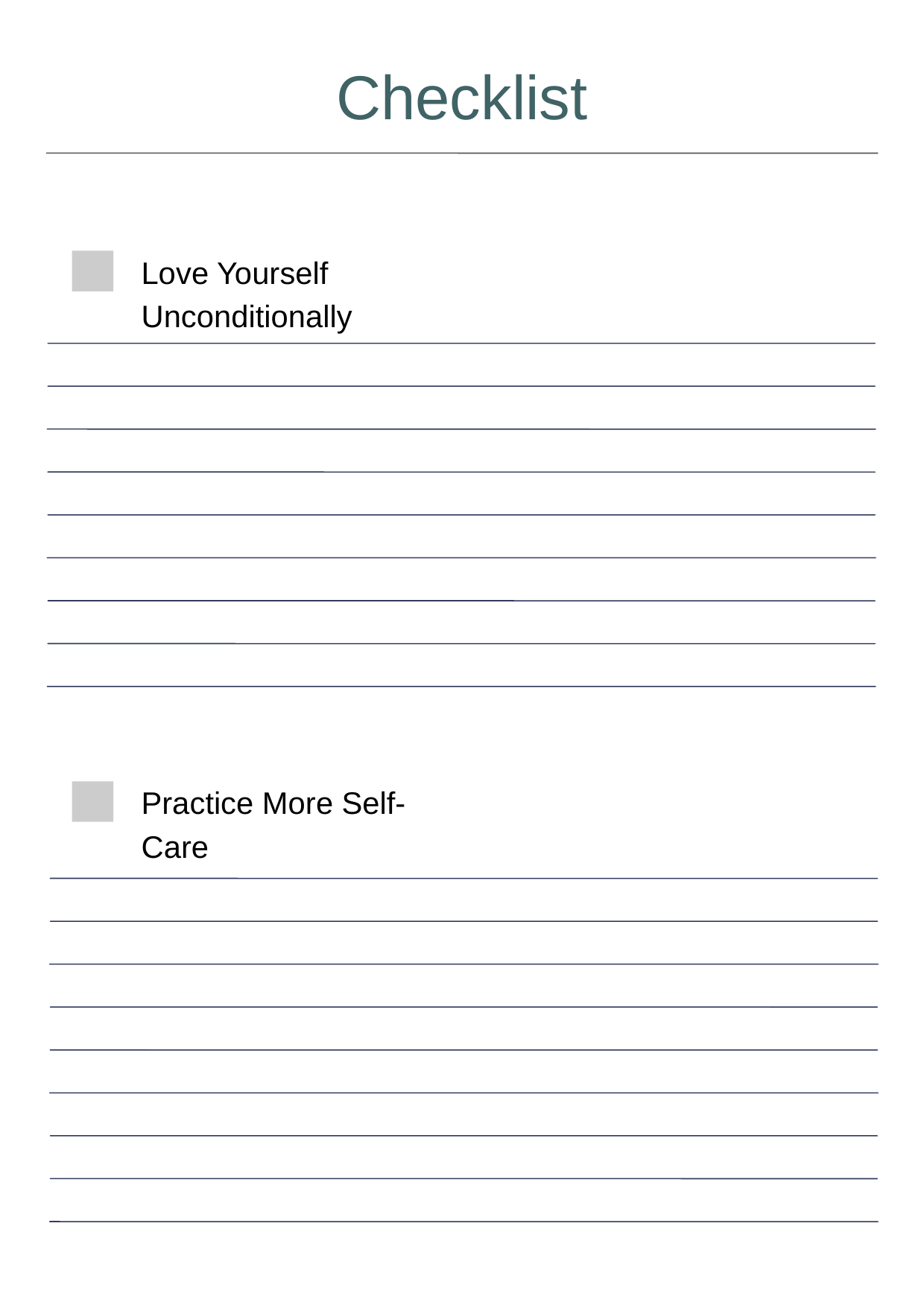

Checklist

Love Yourself Unconditionally

Practice More Self-Care